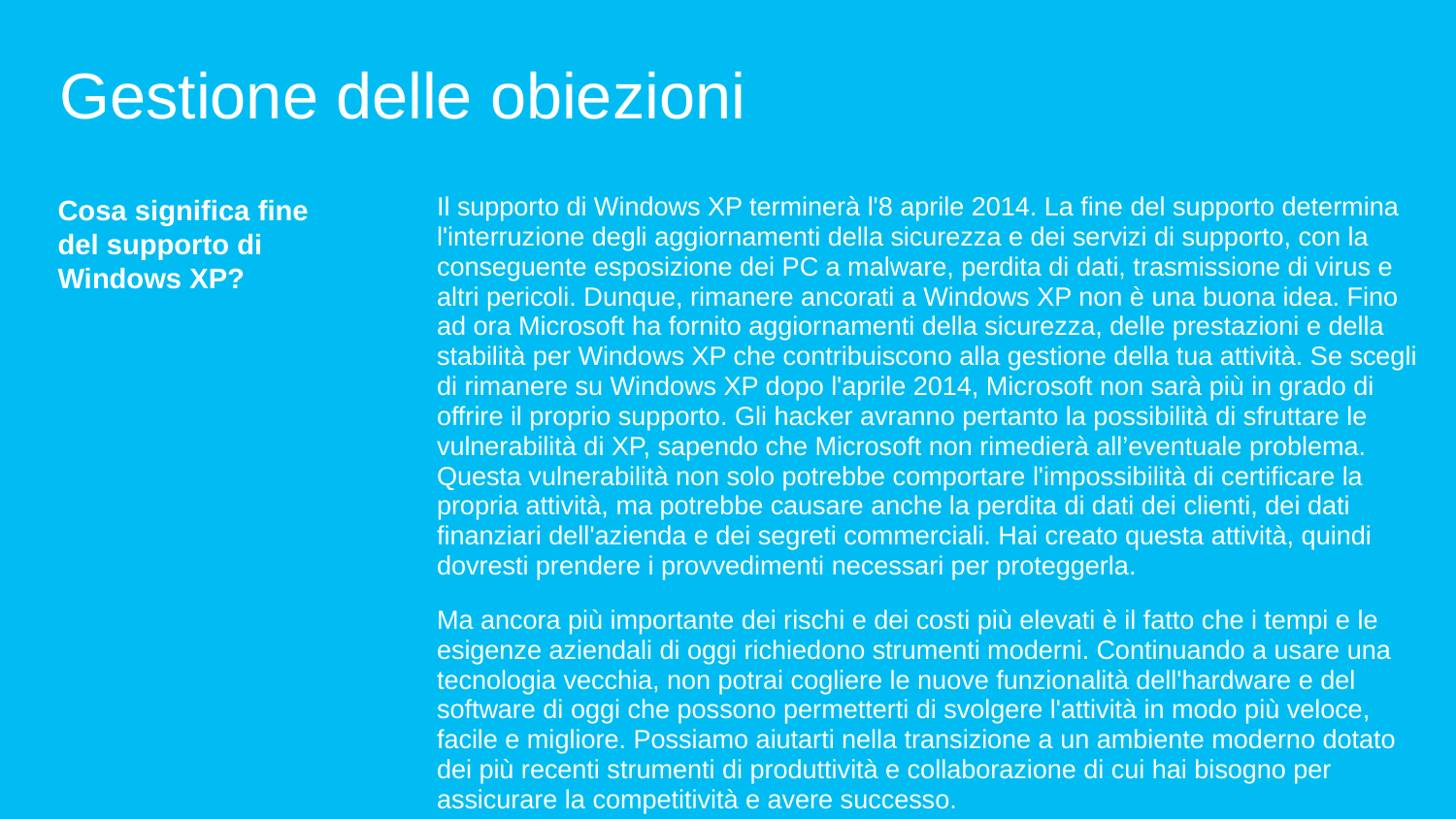

Gestione delle obiezioni
# Cosa significa fine del supporto di Windows XP?
Il supporto di Windows XP terminerà l'8 aprile 2014. La fine del supporto determina l'interruzione degli aggiornamenti della sicurezza e dei servizi di supporto, con la conseguente esposizione dei PC a malware, perdita di dati, trasmissione di virus e altri pericoli. Dunque, rimanere ancorati a Windows XP non è una buona idea. Fino ad ora Microsoft ha fornito aggiornamenti della sicurezza, delle prestazioni e della stabilità per Windows XP che contribuiscono alla gestione della tua attività. Se scegli di rimanere su Windows XP dopo l'aprile 2014, Microsoft non sarà più in grado di offrire il proprio supporto. Gli hacker avranno pertanto la possibilità di sfruttare le vulnerabilità di XP, sapendo che Microsoft non rimedierà all’eventuale problema. Questa vulnerabilità non solo potrebbe comportare l'impossibilità di certificare la propria attività, ma potrebbe causare anche la perdita di dati dei clienti, dei dati finanziari dell'azienda e dei segreti commerciali. Hai creato questa attività, quindi dovresti prendere i provvedimenti necessari per proteggerla.
Ma ancora più importante dei rischi e dei costi più elevati è il fatto che i tempi e le esigenze aziendali di oggi richiedono strumenti moderni. Continuando a usare una tecnologia vecchia, non potrai cogliere le nuove funzionalità dell'hardware e del software di oggi che possono permetterti di svolgere l'attività in modo più veloce, facile e migliore. Possiamo aiutarti nella transizione a un ambiente moderno dotato dei più recenti strumenti di produttività e collaborazione di cui hai bisogno per assicurare la competitività e avere successo.